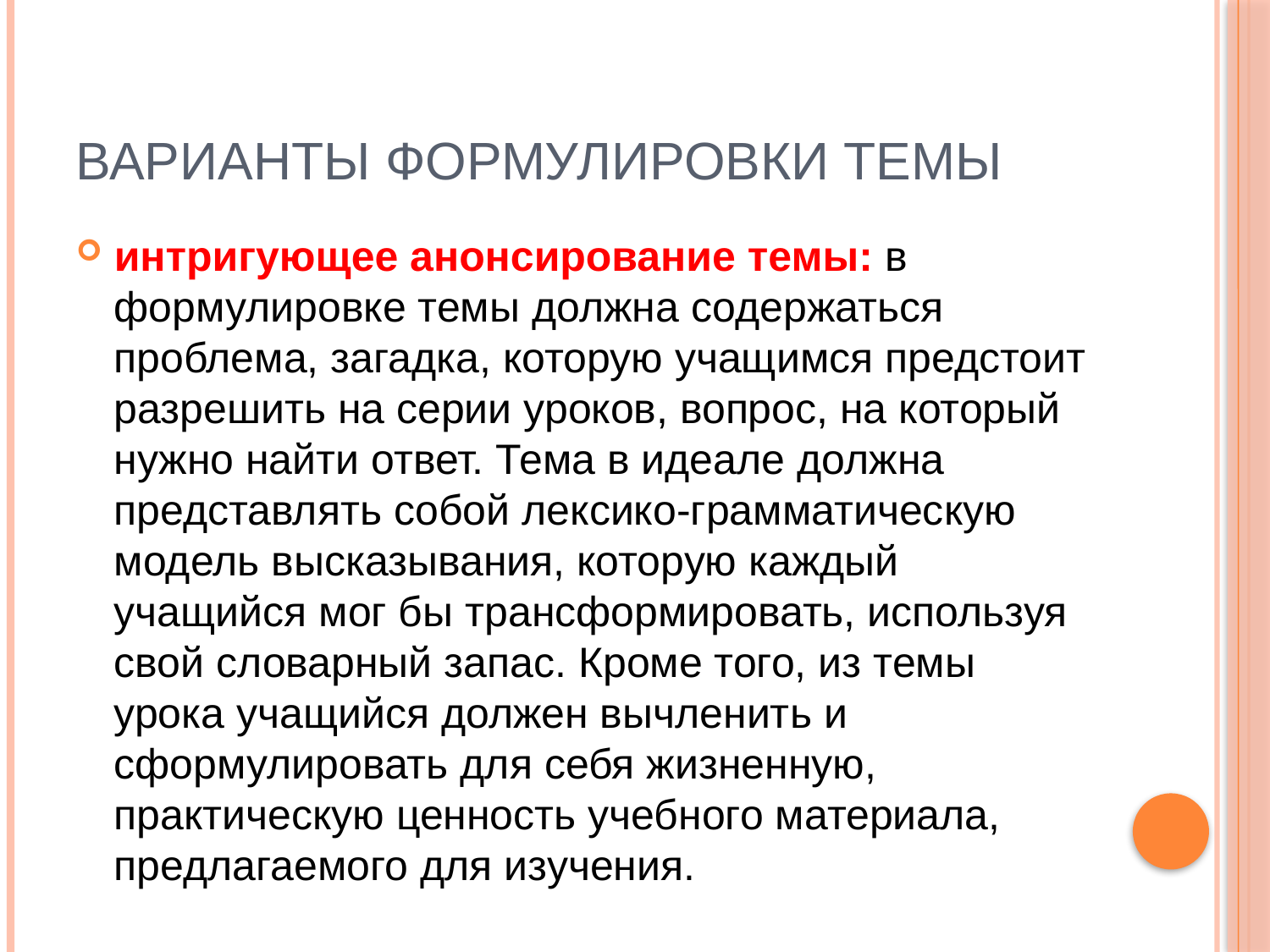

# Варианты формулировки темы
интригующее анонсирование темы: в формулировке темы должна содержаться проблема, загадка, которую учащимся предстоит разрешить на серии уроков, вопрос, на который нужно найти ответ. Тема в идеале должна представлять собой лексико-грамматическую модель высказывания, которую каждый учащийся мог бы трансформировать, используя свой словарный запас. Кроме того, из темы урока учащийся должен вычленить и сформулировать для себя жизненную, практическую ценность учебного материала, предлагаемого для изучения.